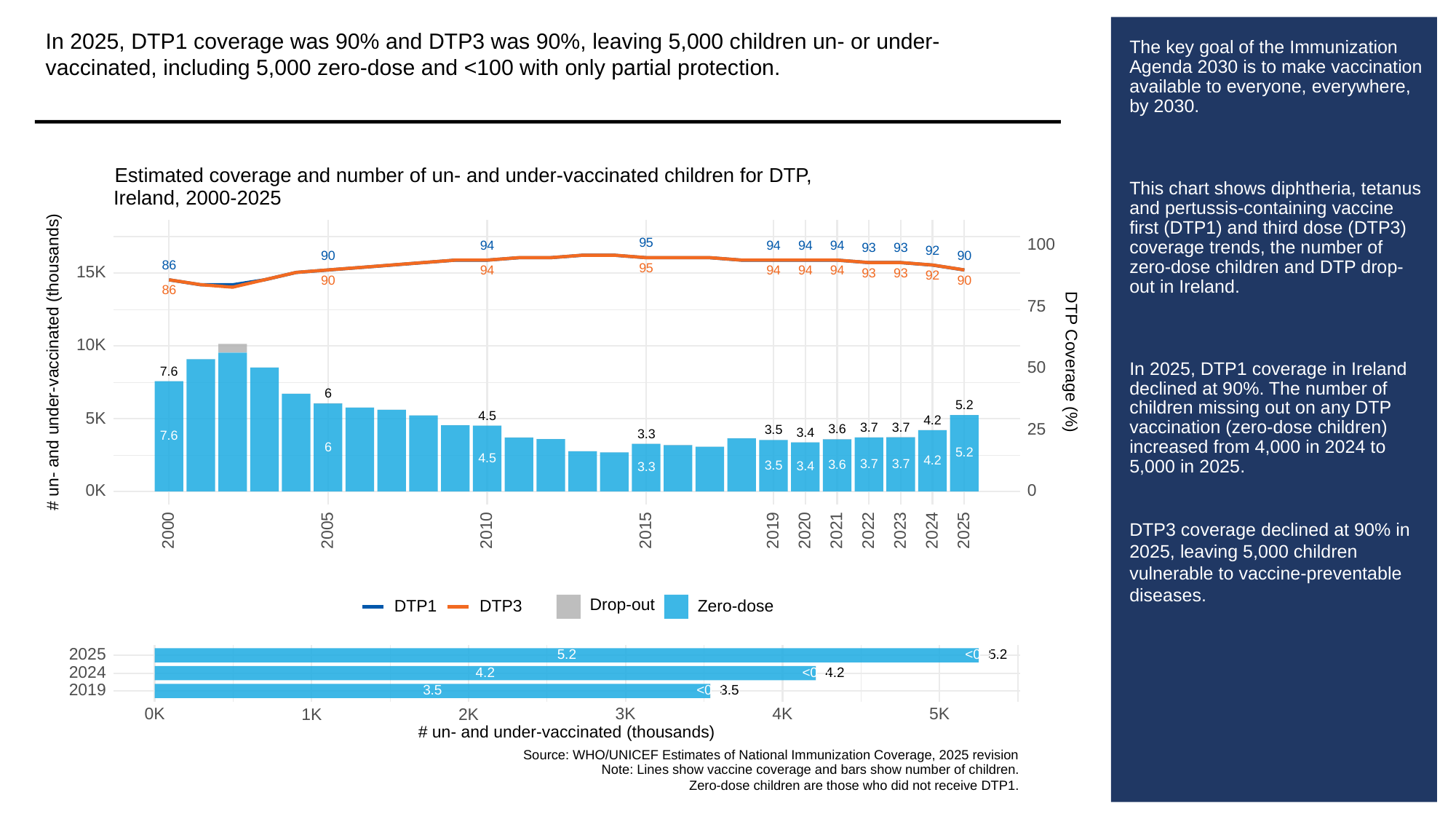

In 2025, DTP1 coverage was 90% and DTP3 was 90%, leaving 5,000 children un- or under-vaccinated, including 5,000 zero-dose and <100 with only partial protection.
# The key goal of the Immunization Agenda 2030 is to make vaccination available to everyone, everywhere, by 2030.

This chart shows diphtheria, tetanus and pertussis-containing vaccine first (DTP1) and third dose (DTP3) coverage trends, the number of zero-dose children and DTP drop-out in Ireland.

In 2025, DTP1 coverage in Ireland declined at 90%. The number of children missing out on any DTP vaccination (zero-dose children) increased from 4,000 in 2024 to 5,000 in 2025.

DTP3 coverage declined at 90% in 2025, leaving 5,000 children vulnerable to vaccine-preventable diseases.

Estimated coverage and number of un- and under-vaccinated children for DTP,
Ireland, 2000-2025

95
100
94
94
94
94
93
93
92
90
90

86
95
94
94
94
94
15K
93
93
92

90
90
86
75

10K

# un- and under-vaccinated (thousands)
DTP Coverage (%)

50
7.6

6

5.2

4.5
5K

4.2

3.7
3.7
25
3.6

3.5
3.4
3.3

7.6

6

5.2

4.5

4.2
3.7
3.7
3.6
3.5
3.4
3.3
0K
0

2023
2000
2005
2010
2015
2019
2020
2021
2022
2024
2025

Drop-out
DTP3
Zero-dose
DTP1

2025
5.2
<0.5
5.2

2024
<0.5
4.2
4.2

2019
3.5
3.5
<0.5

3K
0K
5K
1K
2K
4K
# un- and under-vaccinated (thousands)
Source: WHO/UNICEF Estimates of National Immunization Coverage, 2025 revision
Note: Lines show vaccine coverage and bars show number of children.
Zero-dose children are those who did not receive DTP1.